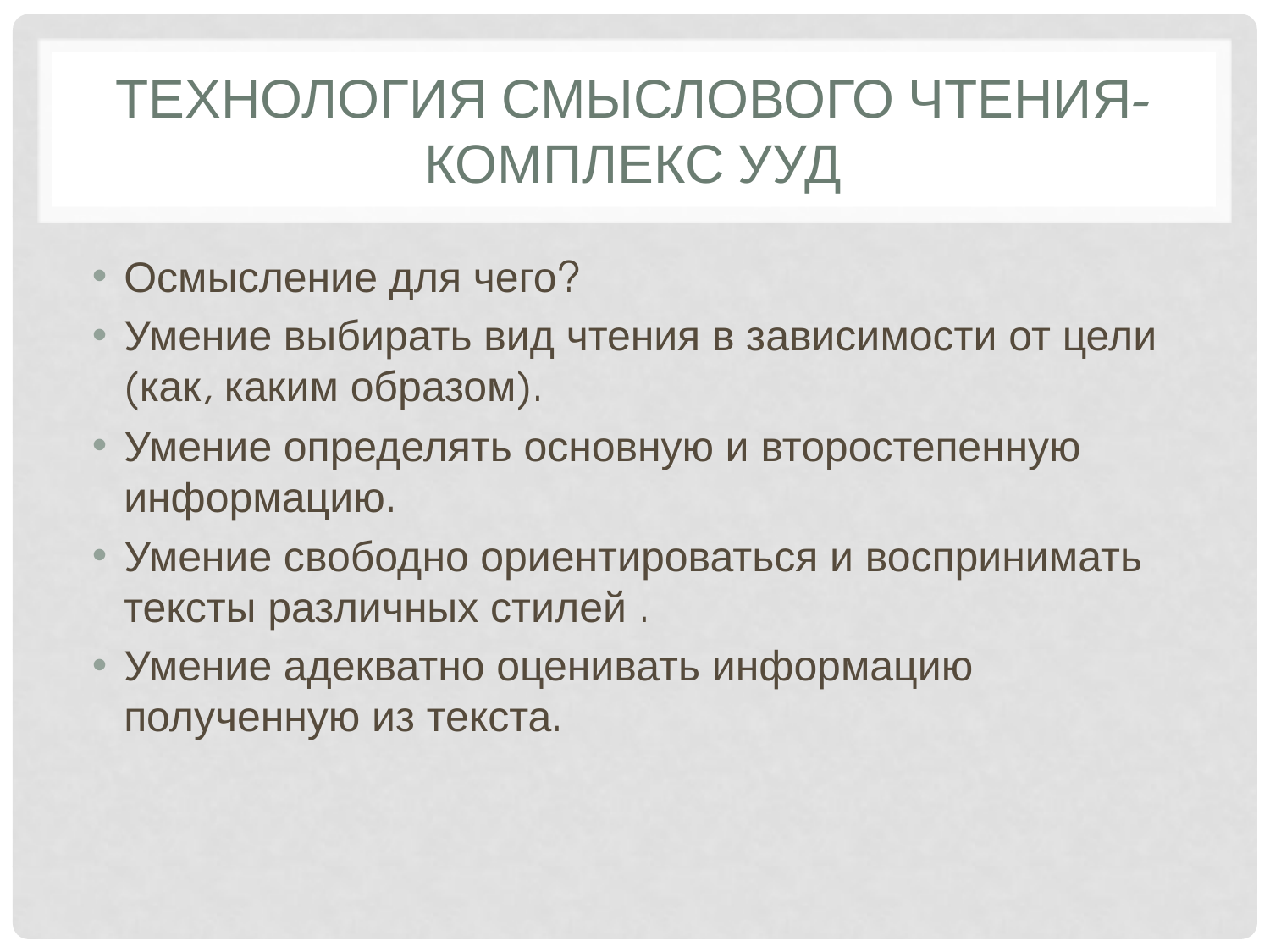

# Технология смыслового чтения-комплекс ууд
Осмысление для чего?
Умение выбирать вид чтения в зависимости от цели (как, каким образом).
Умение определять основную и второстепенную информацию.
Умение свободно ориентироваться и воспринимать тексты различных стилей .
Умение адекватно оценивать информацию полученную из текста.